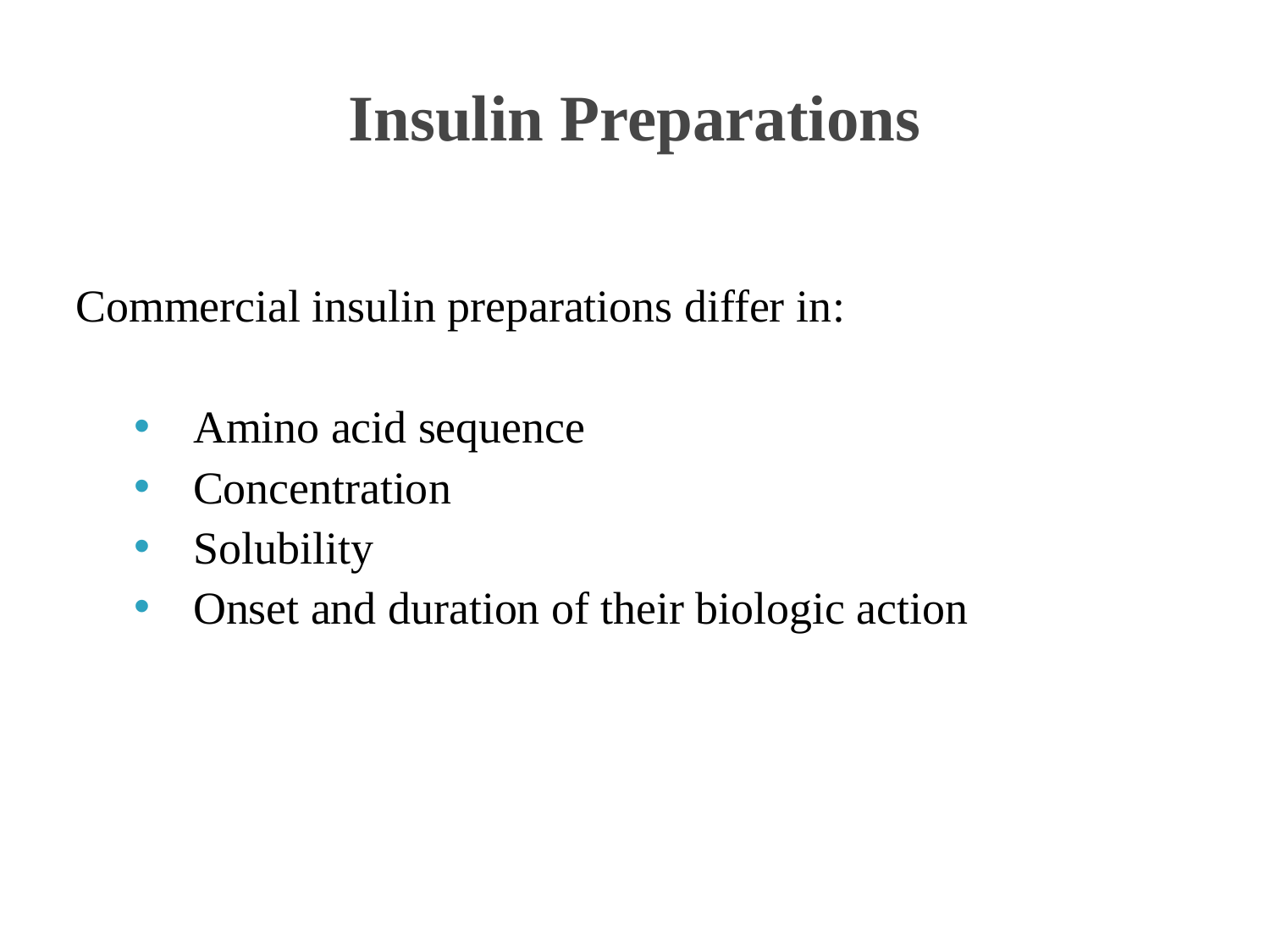

# Insulin Preparations

Commercial insulin preparations differ in:

Amino acid sequence
Concentration
Solubility
Onset and duration of their biologic action